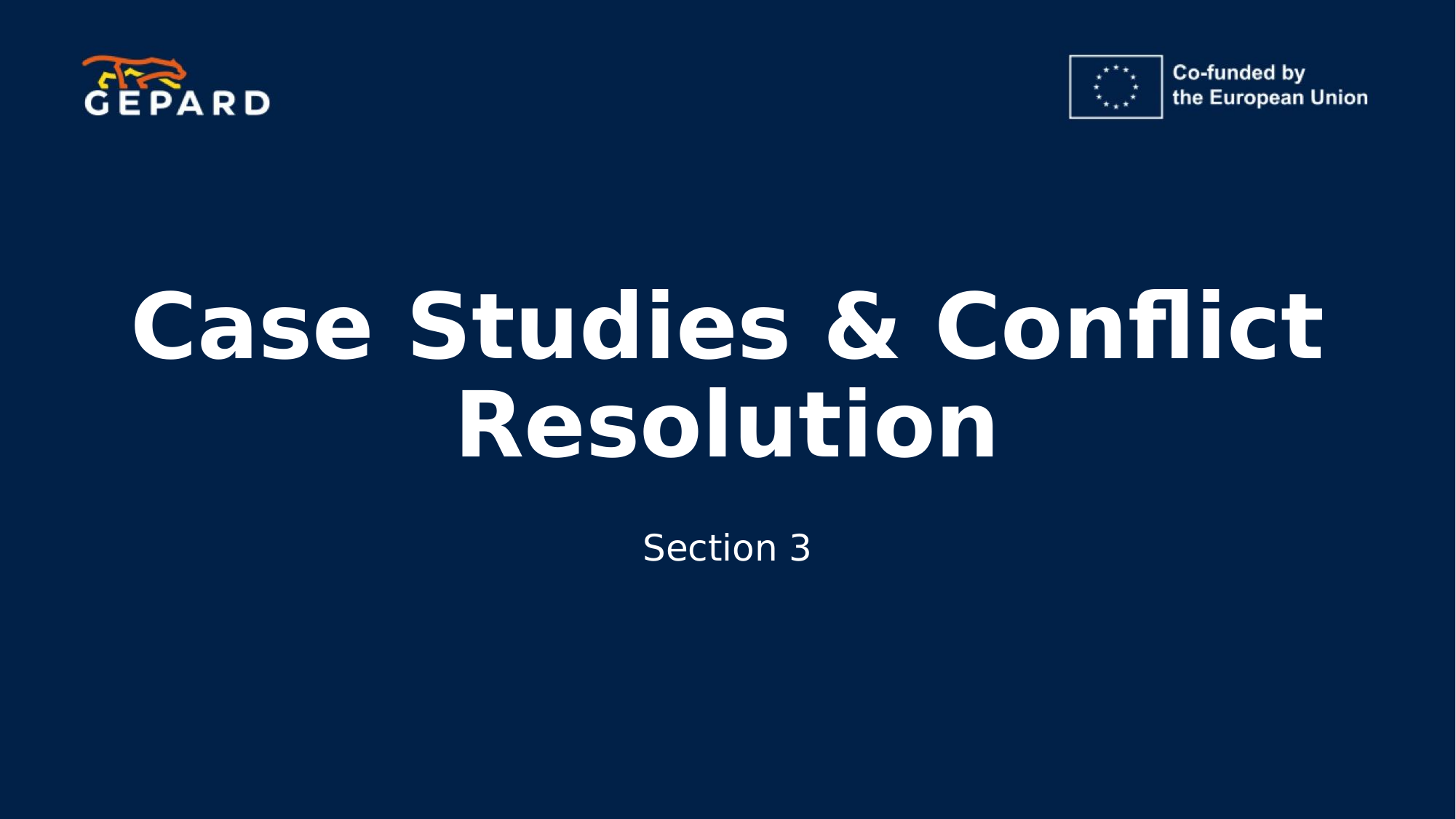

# Case Studies & Conflict Resolution
Section 3